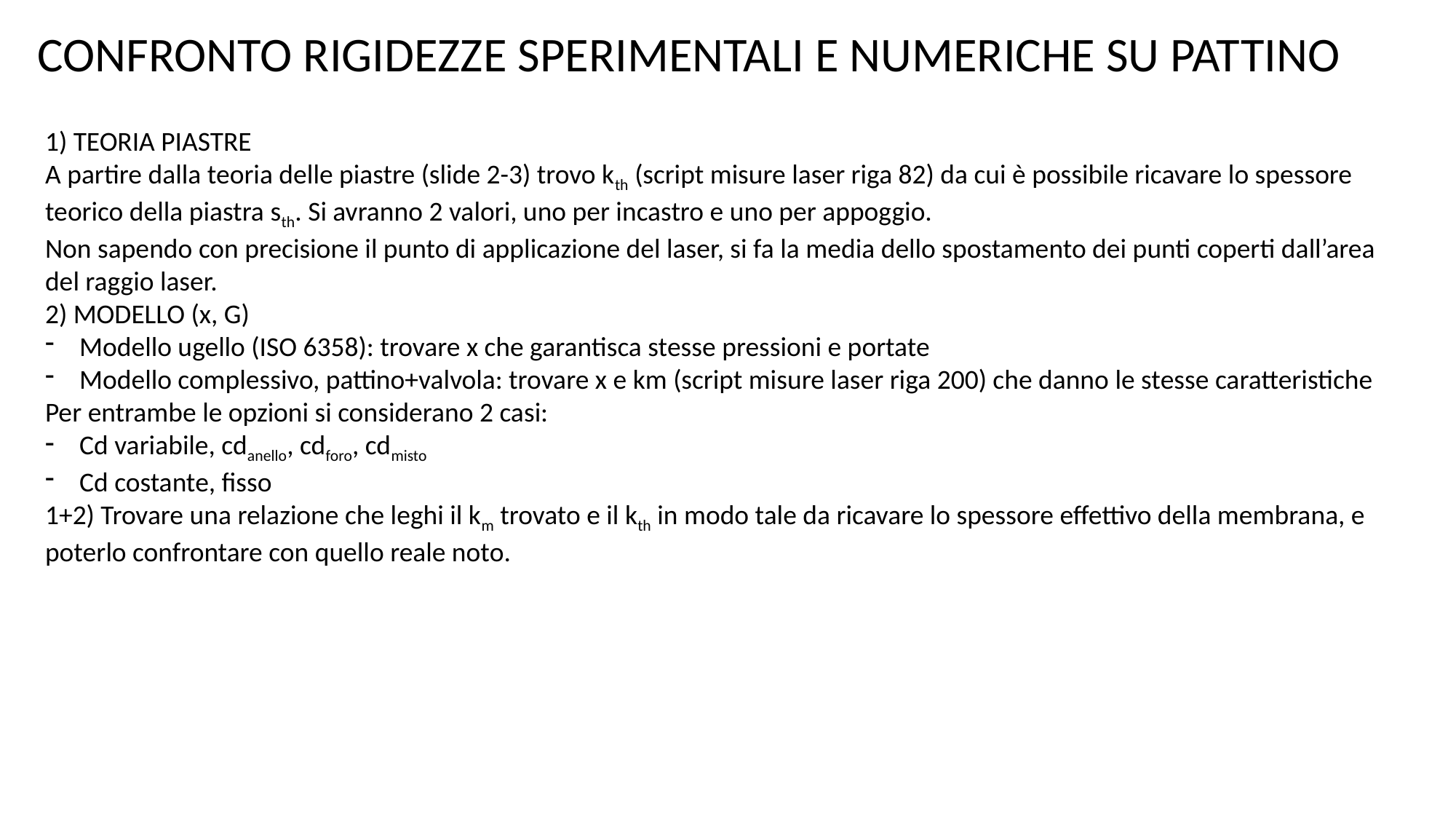

# CONFRONTO RIGIDEZZE SPERIMENTALI E NUMERICHE SU PATTINO
1) TEORIA PIASTRE
A partire dalla teoria delle piastre (slide 2-3) trovo kth (script misure laser riga 82) da cui è possibile ricavare lo spessore teorico della piastra sth. Si avranno 2 valori, uno per incastro e uno per appoggio.
Non sapendo con precisione il punto di applicazione del laser, si fa la media dello spostamento dei punti coperti dall’area del raggio laser.
2) MODELLO (x, G)
Modello ugello (ISO 6358): trovare x che garantisca stesse pressioni e portate
Modello complessivo, pattino+valvola: trovare x e km (script misure laser riga 200) che danno le stesse caratteristiche
Per entrambe le opzioni si considerano 2 casi:
Cd variabile, cdanello, cdforo, cdmisto
Cd costante, fisso
1+2) Trovare una relazione che leghi il km trovato e il kth in modo tale da ricavare lo spessore effettivo della membrana, e poterlo confrontare con quello reale noto.